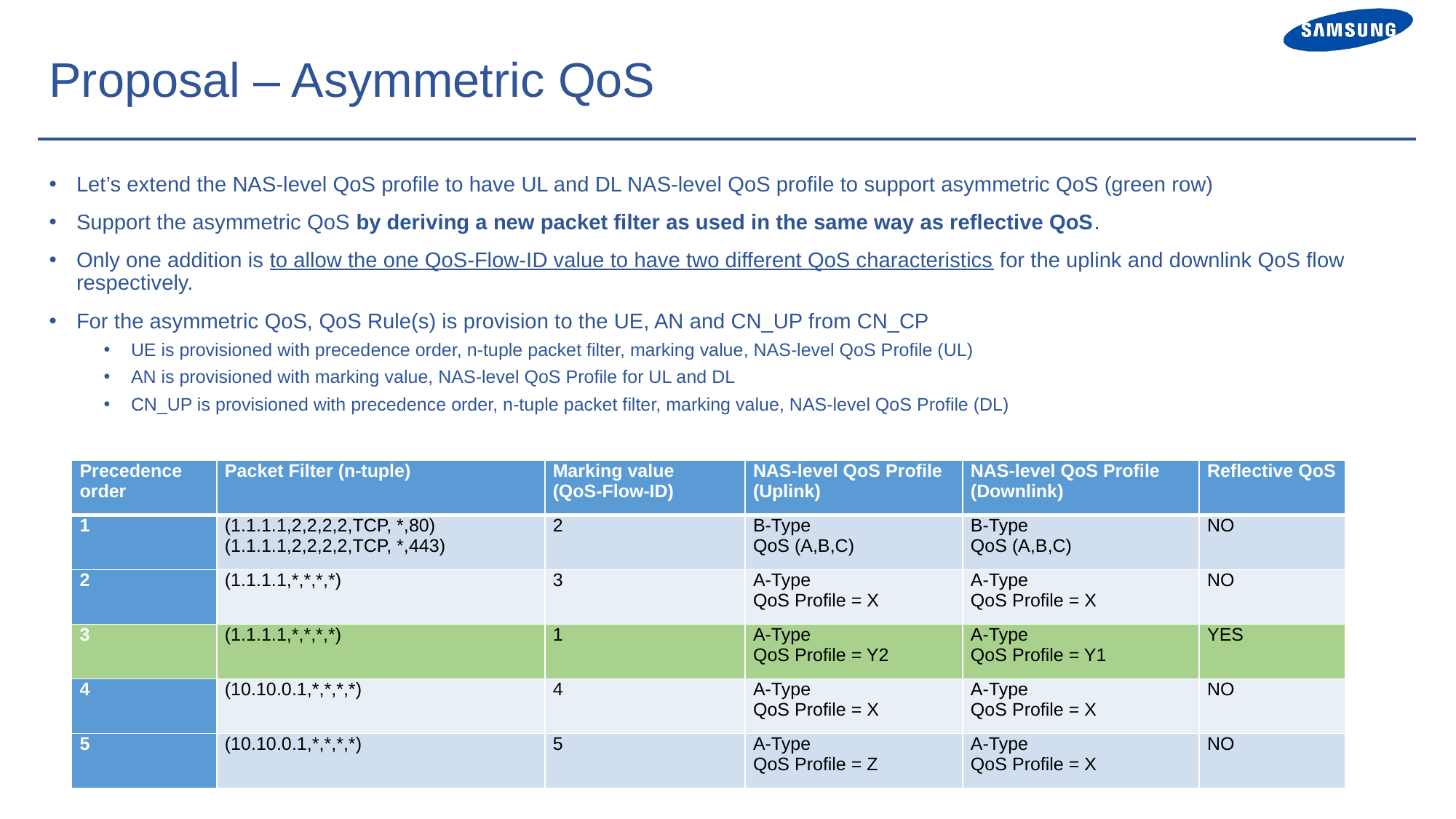

# Proposal – Asymmetric QoS
Let’s extend the NAS-level QoS profile to have UL and DL NAS-level QoS profile to support asymmetric QoS (green row)
Support the asymmetric QoS by deriving a new packet filter as used in the same way as reflective QoS.
Only one addition is to allow the one QoS-Flow-ID value to have two different QoS characteristics for the uplink and downlink QoS flow respectively.
For the asymmetric QoS, QoS Rule(s) is provision to the UE, AN and CN_UP from CN_CP
UE is provisioned with precedence order, n-tuple packet filter, marking value, NAS-level QoS Profile (UL)
AN is provisioned with marking value, NAS-level QoS Profile for UL and DL
CN_UP is provisioned with precedence order, n-tuple packet filter, marking value, NAS-level QoS Profile (DL)

| Precedence order | Packet Filter (n-tuple) | Marking value (QoS-Flow-ID) | NAS-level QoS Profile (Uplink) | NAS-level QoS Profile (Downlink) | Reflective QoS |
| --- | --- | --- | --- | --- | --- |
| 1 | (1.1.1.1,2,2,2,2,TCP, \*,80) (1.1.1.1,2,2,2,2,TCP, \*,443) | 2 | B-Type QoS (A,B,C) | B-Type QoS (A,B,C) | NO |
| 2 | (1.1.1.1,\*,\*,\*,\*) | 3 | A-Type QoS Profile = X | A-Type QoS Profile = X | NO |
| 3 | (1.1.1.1,\*,\*,\*,\*) | 1 | A-Type QoS Profile = Y2 | A-Type QoS Profile = Y1 | YES |
| 4 | (10.10.0.1,\*,\*,\*,\*) | 4 | A-Type QoS Profile = X | A-Type QoS Profile = X | NO |
| 5 | (10.10.0.1,\*,\*,\*,\*) | 5 | A-Type QoS Profile = Z | A-Type QoS Profile = X | NO |